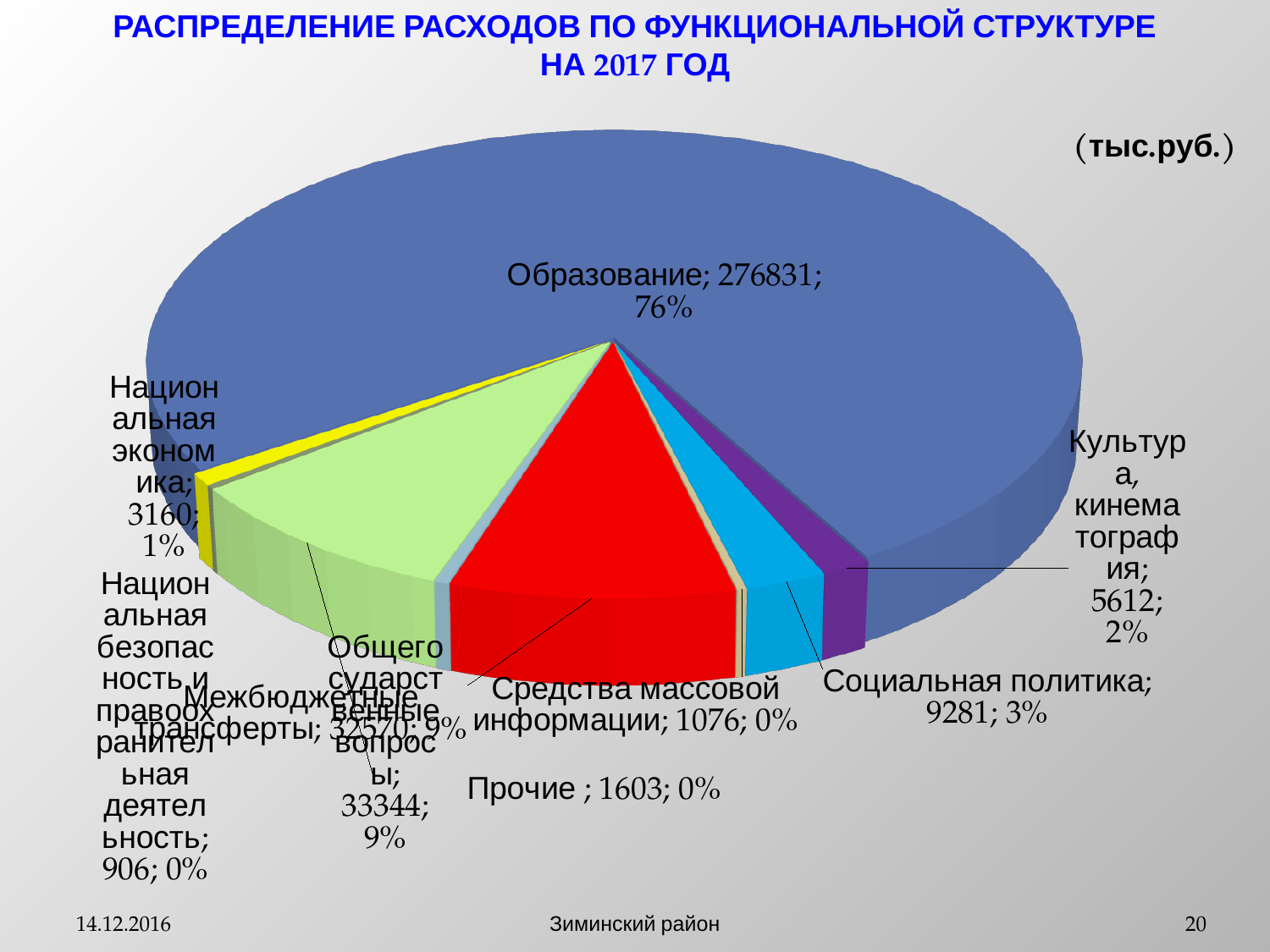

РАСПРЕДЕЛЕНИЕ РАСХОДОВ ПО ФУНКЦИОНАЛЬНОЙ СТРУКТУРЕ
НА 2017 ГОД

[unsupported chart]

[unsupported chart]

(тыс.руб.)
14.12.2016
Зиминский район
20